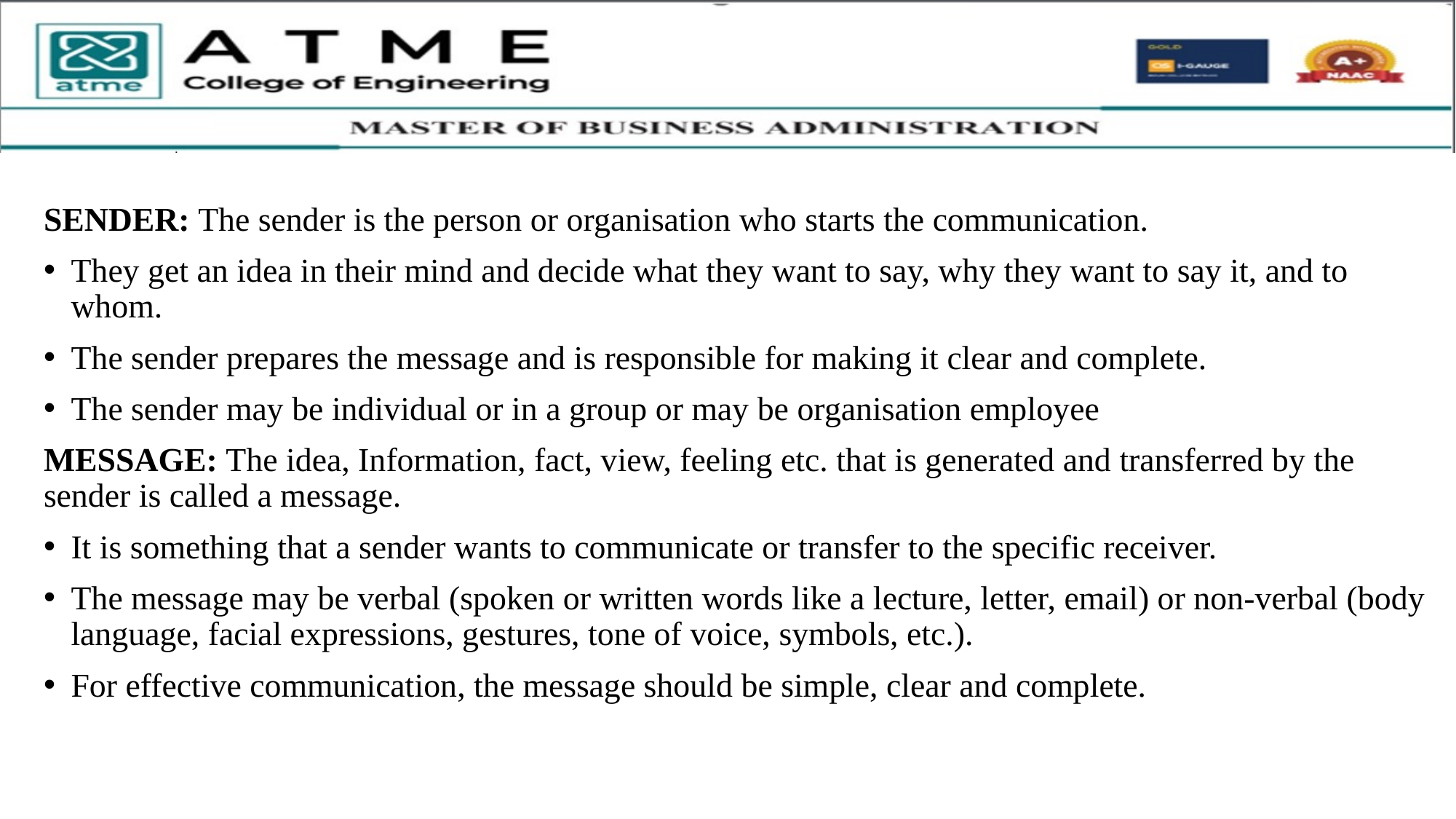

SENDER: The sender is the person or organisation who starts the communication.
They get an idea in their mind and decide what they want to say, why they want to say it, and to whom.
The sender prepares the message and is responsible for making it clear and complete.
The sender may be individual or in a group or may be organisation employee
MESSAGE: The idea, Information, fact, view, feeling etc. that is generated and transferred by the sender is called a message.
It is something that a sender wants to communicate or transfer to the specific receiver.
The message may be verbal (spoken or written words like a lecture, letter, email) or non-verbal (body language, facial expressions, gestures, tone of voice, symbols, etc.).
For effective communication, the message should be simple, clear and complete.